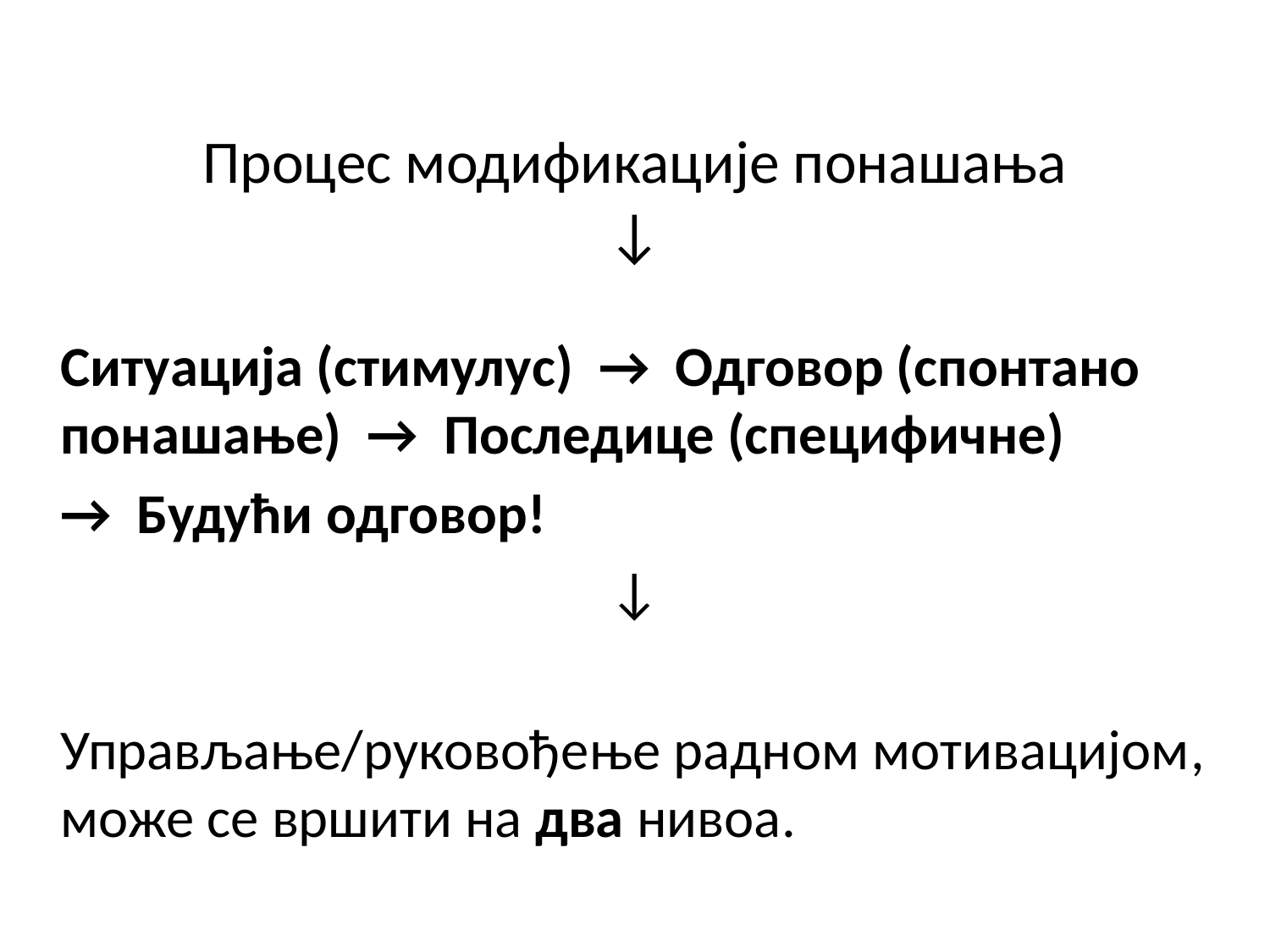

# Процес модификације понашања ↓
	Ситуација (стимулус)  →  Одговор (спонтано понашање)  →  Последице (специфичне)
	→  Будући одговор!
↓

	Управљање/руковођење радном мотивацијом, може се вршити на два нивоа.